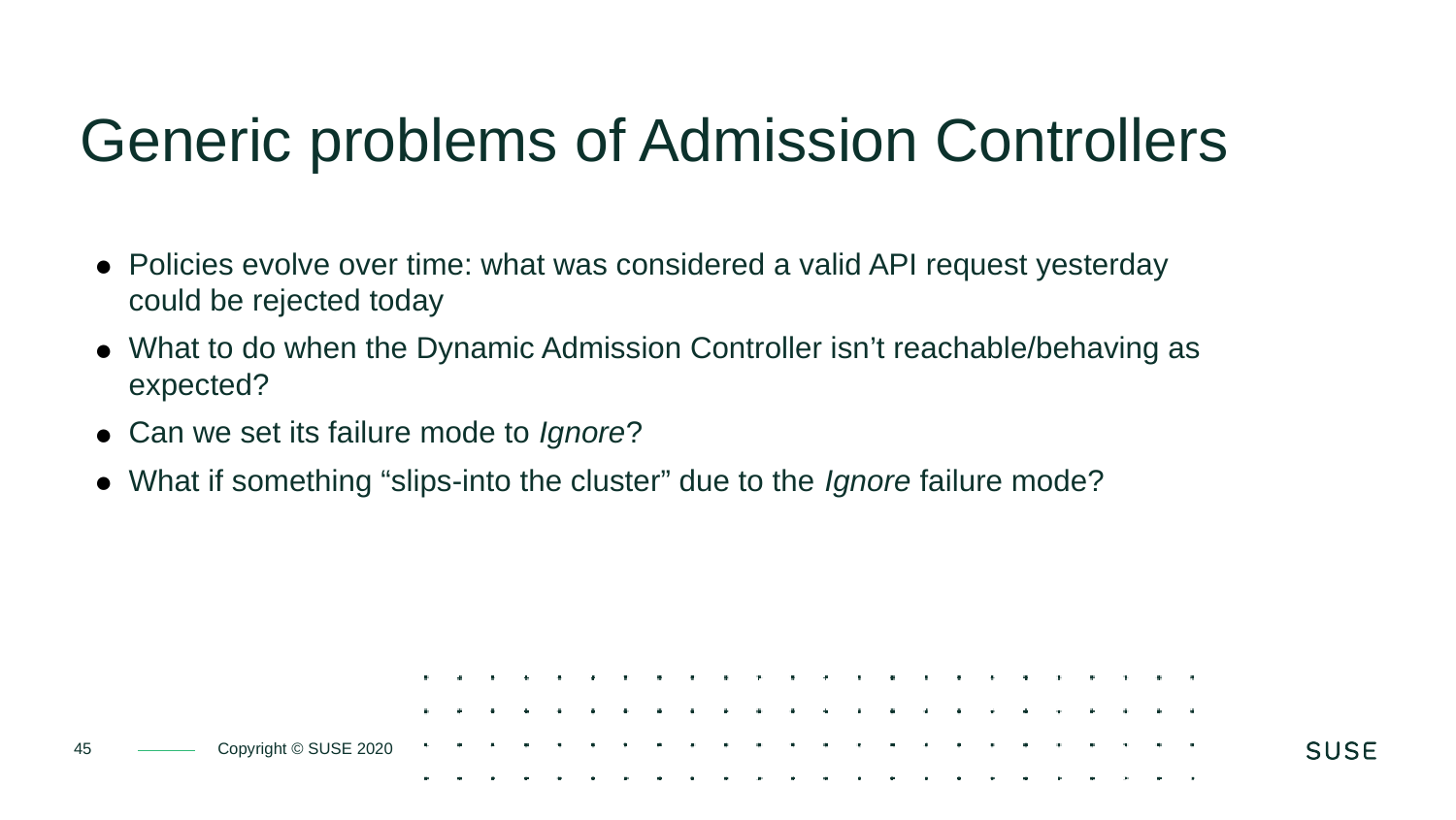

Generic problems of Admission Controllers
Policies evolve over time: what was considered a valid API request yesterday could be rejected today
What to do when the Dynamic Admission Controller isn’t reachable/behaving as expected?
Can we set its failure mode to Ignore?
What if something “slips-into the cluster” due to the Ignore failure mode?